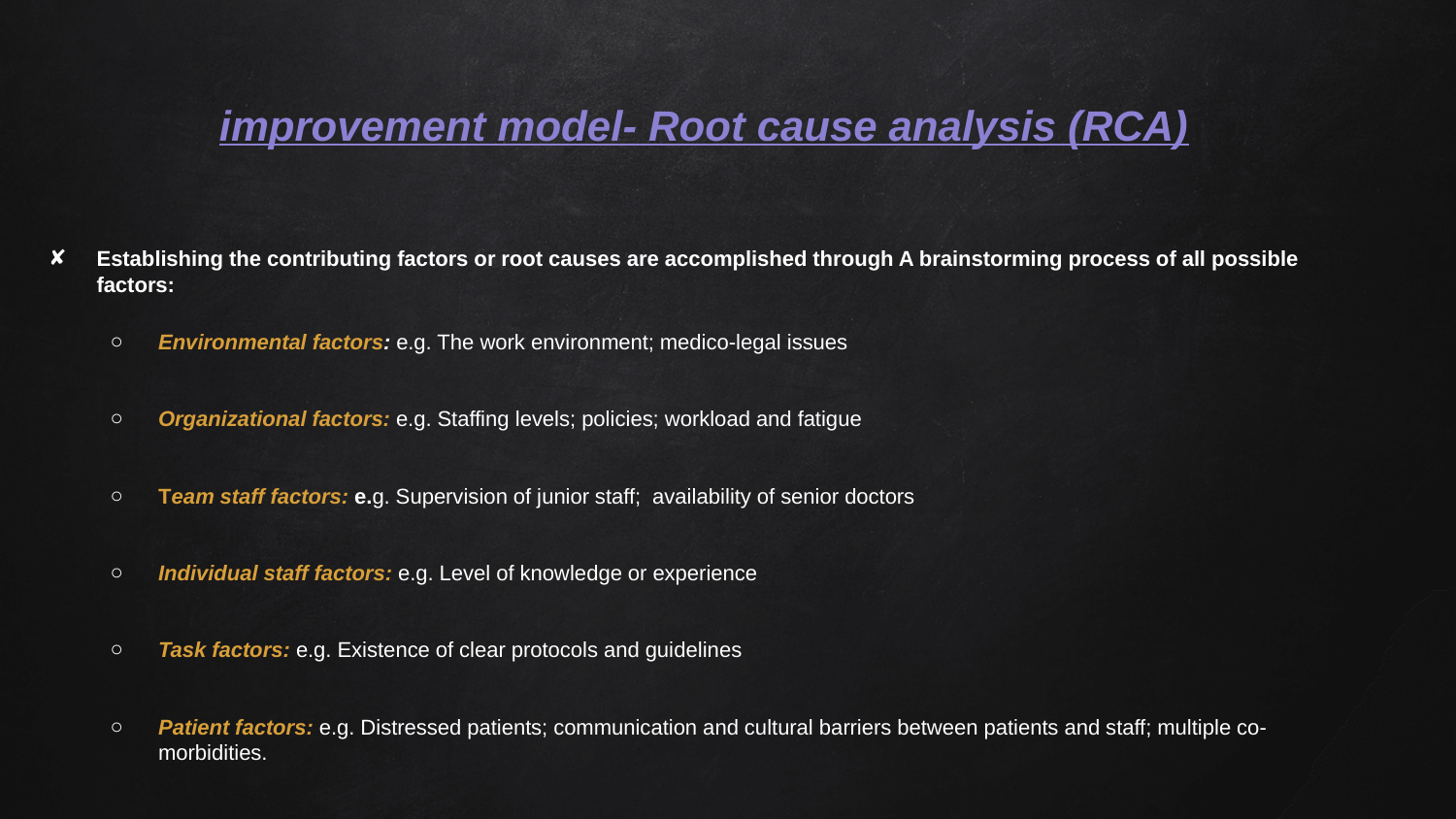

# improvement model- Root cause analysis (RCA)
Establishing the contributing factors or root causes are accomplished through A brainstorming process of all possible factors:

Environmental factors: e.g. The work environment; medico-legal issues

Organizational factors: e.g. Staffing levels; policies; workload and fatigue

Team staff factors: e.g. Supervision of junior staff;  availability of senior doctors

Individual staff factors: e.g. Level of knowledge or experience

Task factors: e.g. Existence of clear protocols and guidelines

Patient factors: e.g. Distressed patients; communication and cultural barriers between patients and staff; multiple co-morbidities.